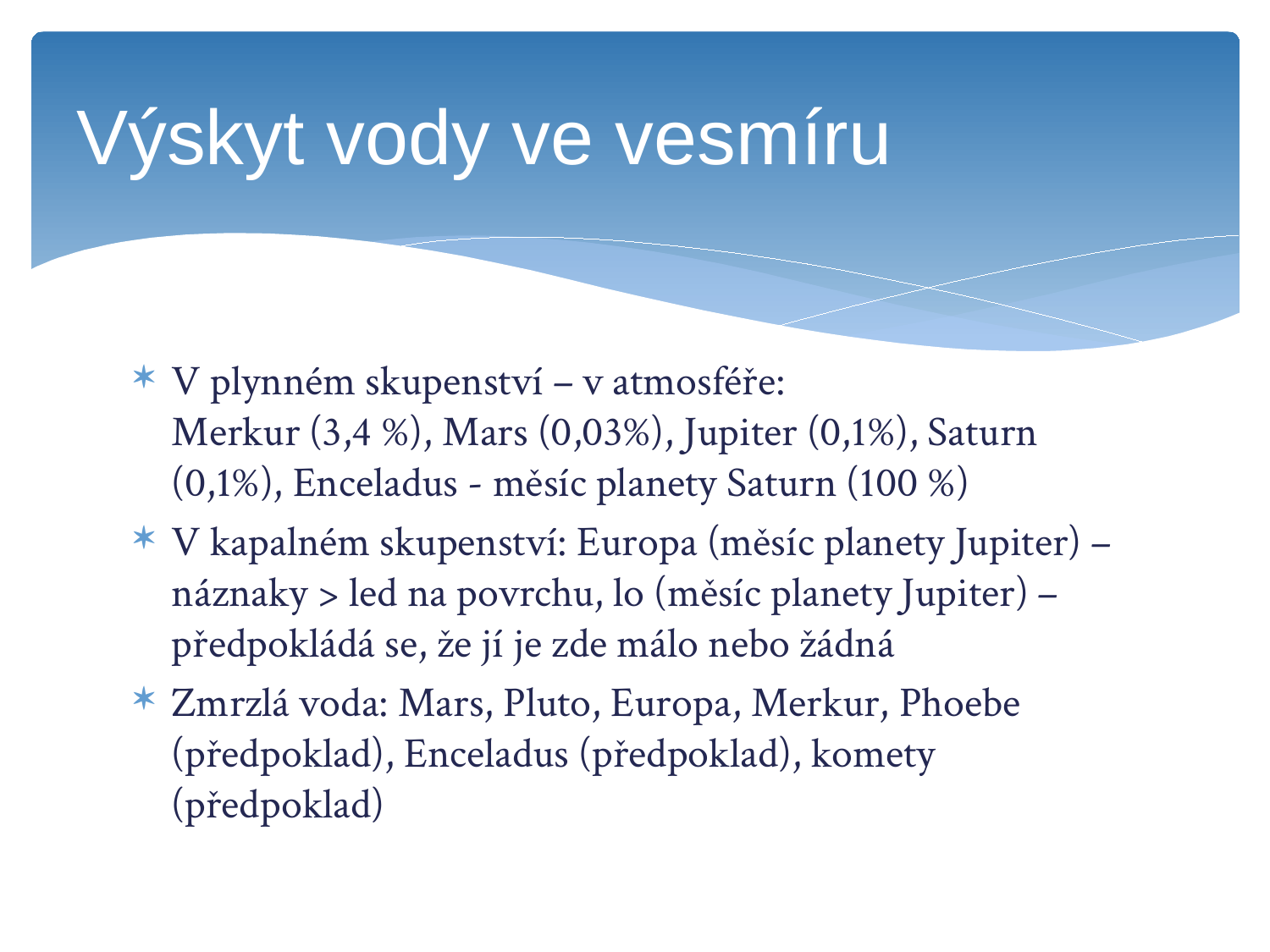

# Výskyt vody ve vesmíru
V plynném skupenství – v atmosféře:                          Merkur (3,4 %), Mars (0,03%), Jupiter (0,1%), Saturn (0,1%), Enceladus - měsíc planety Saturn (100 %)
V kapalném skupenství: Europa (měsíc planety Jupiter) – náznaky > led na povrchu, lo (měsíc planety Jupiter) – předpokládá se, že jí je zde málo nebo žádná
Zmrzlá voda: Mars, Pluto, Europa, Merkur, Phoebe (předpoklad), Enceladus (předpoklad), komety (předpoklad)